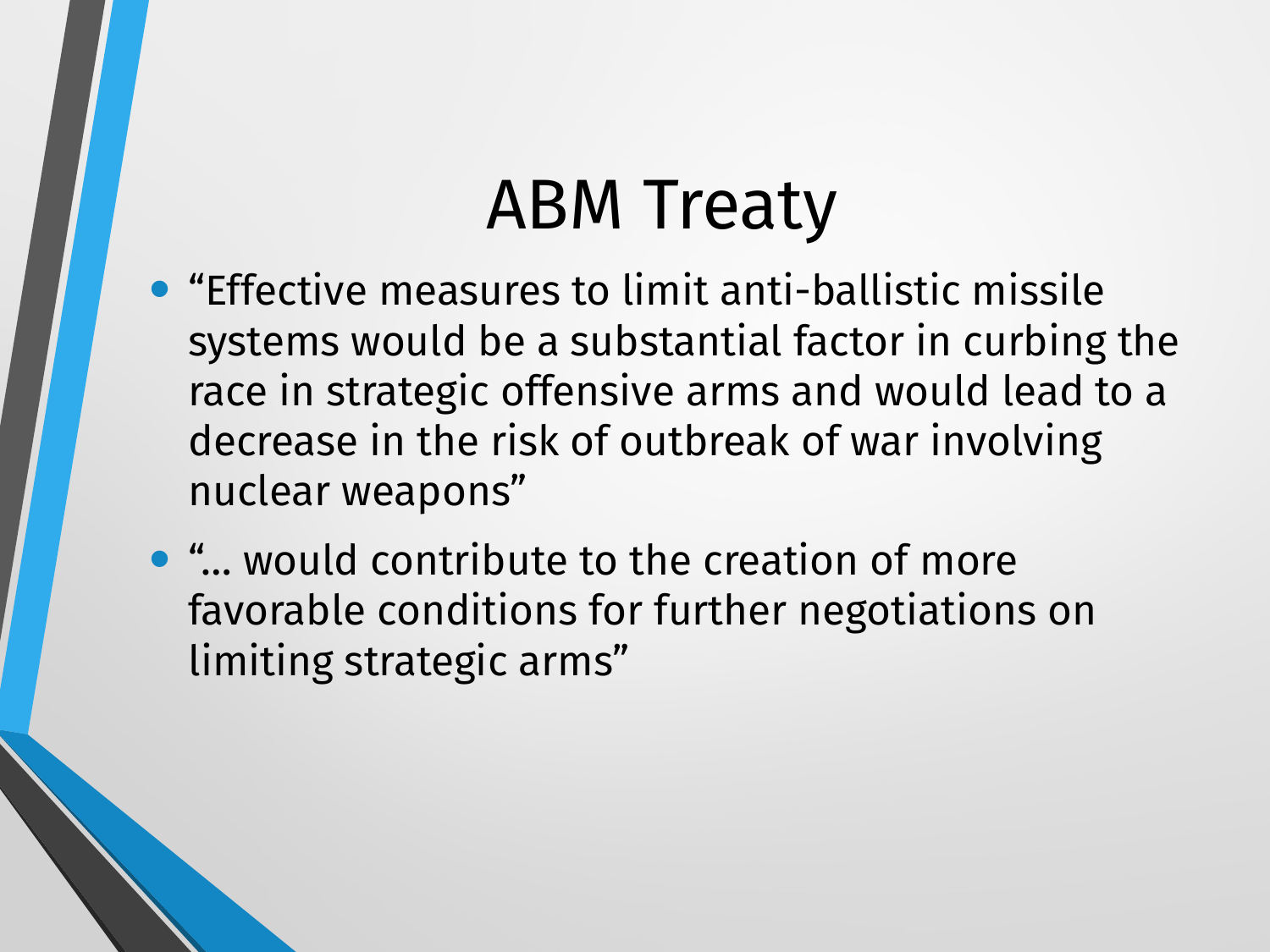

# ABM Treaty
“Effective measures to limit anti-ballistic missile systems would be a substantial factor in curbing the race in strategic offensive arms and would lead to a decrease in the risk of outbreak of war involving nuclear weapons”
“… would contribute to the creation of more favorable conditions for further negotiations on limiting strategic arms”